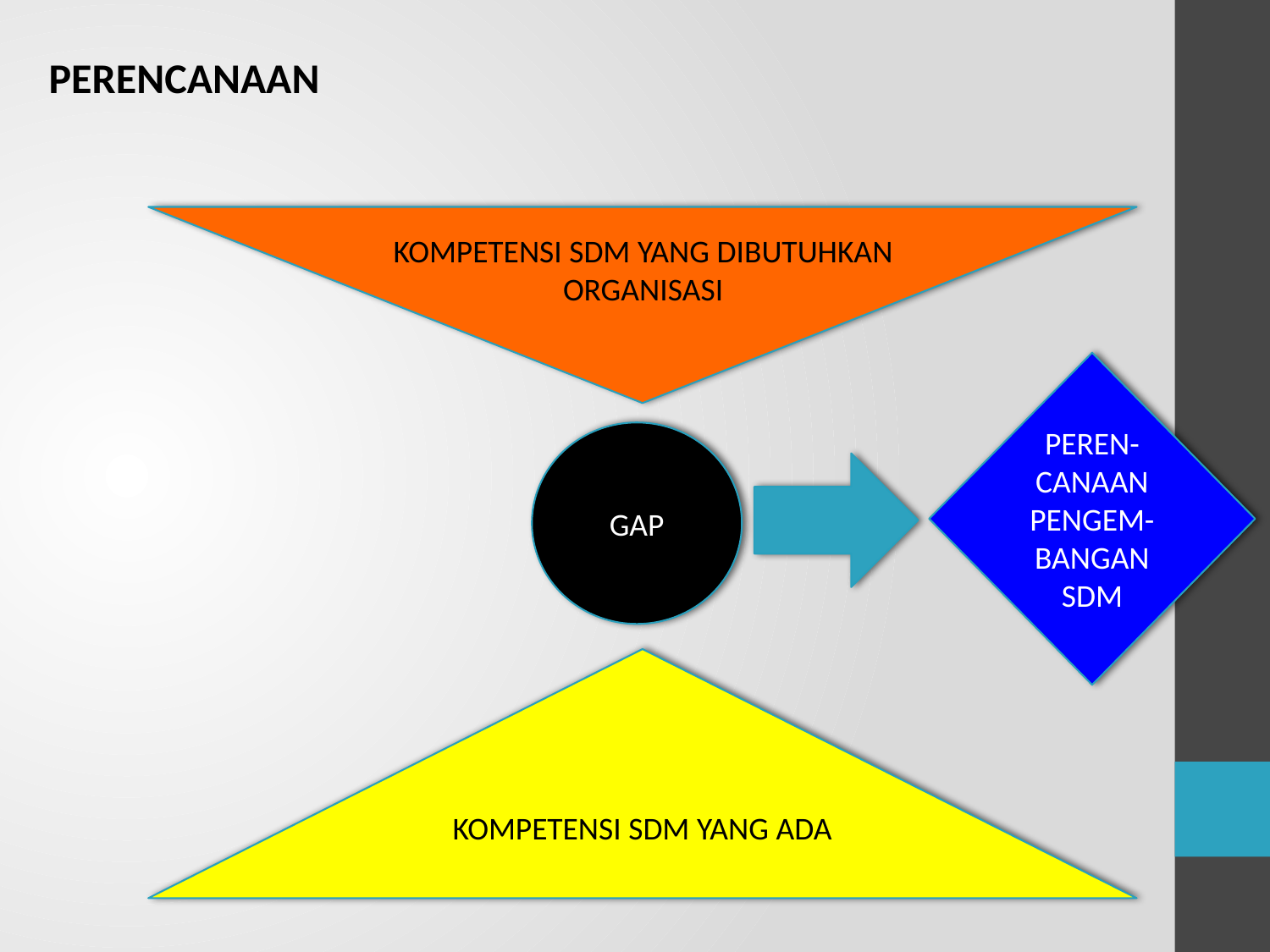

PERENCANAAN

KOMPETENSI SDM YANG DIBUTUHKAN ORGANISASI
PEREN-CANAAN PENGEM-BANGAN SDM
GAP

KOMPETENSI SDM YANG ADA